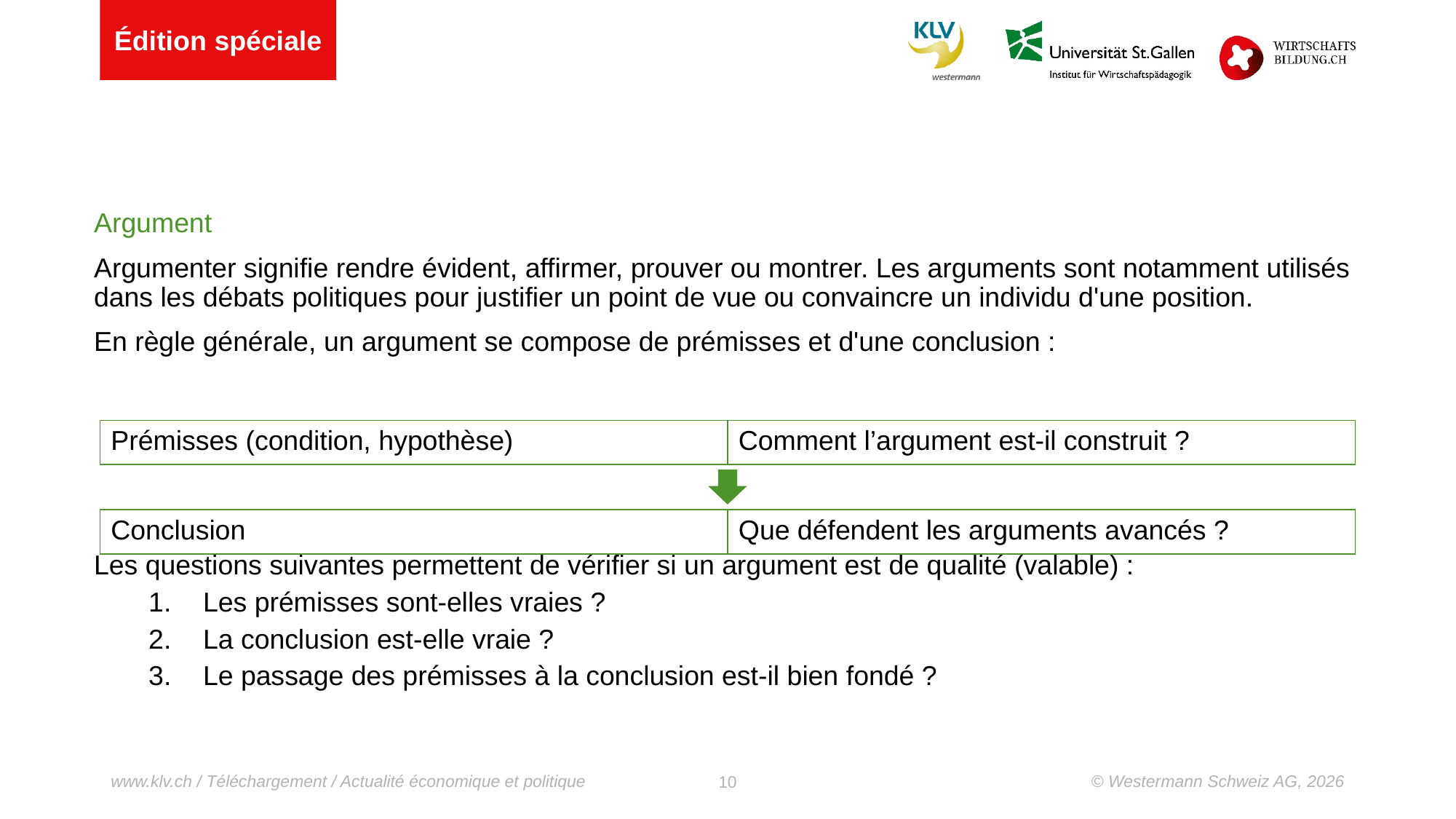

Argument
Argumenter signifie rendre évident, affirmer, prouver ou montrer. Les arguments sont notamment utilisés dans les débats politiques pour justifier un point de vue ou convaincre un individu d'une position.
En règle générale, un argument se compose de prémisses et d'une conclusion :

Les questions suivantes permettent de vérifier si un argument est de qualité (valable) :
Les prémisses sont-elles vraies ?
La conclusion est-elle vraie ?
Le passage des prémisses à la conclusion est-il bien fondé ?
| Prémisses (condition, hypothèse) | Comment l’argument est-il construit ? |
| --- | --- |

| Conclusion | Que défendent les arguments avancés ? |
| --- | --- |
www.klv.ch / Téléchargement / Actualité économique et politique
© Westermann Schweiz AG, 2026
10